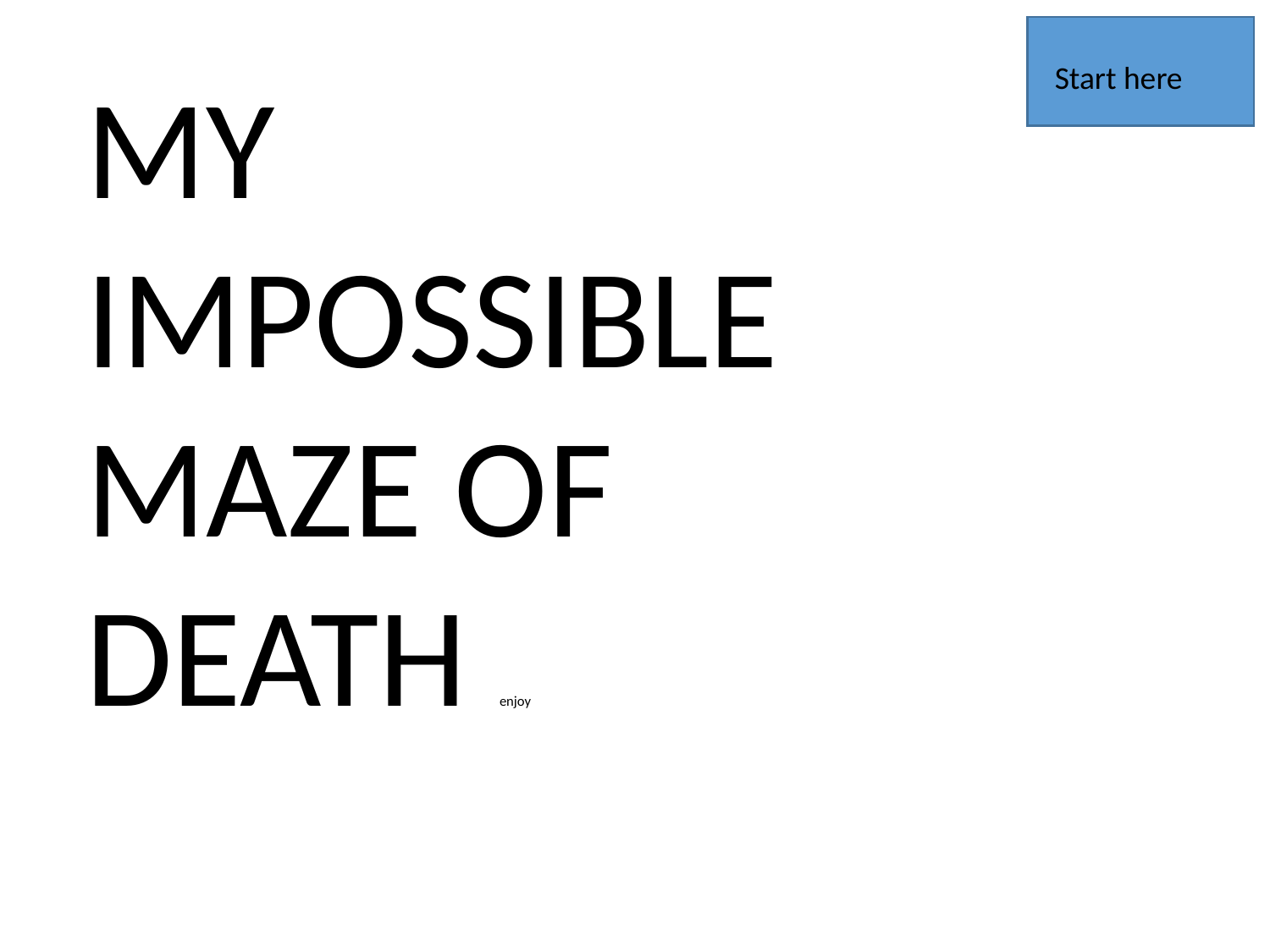

MY IMPOSSIBLE MAZE OF DEATH enjoy
Start here